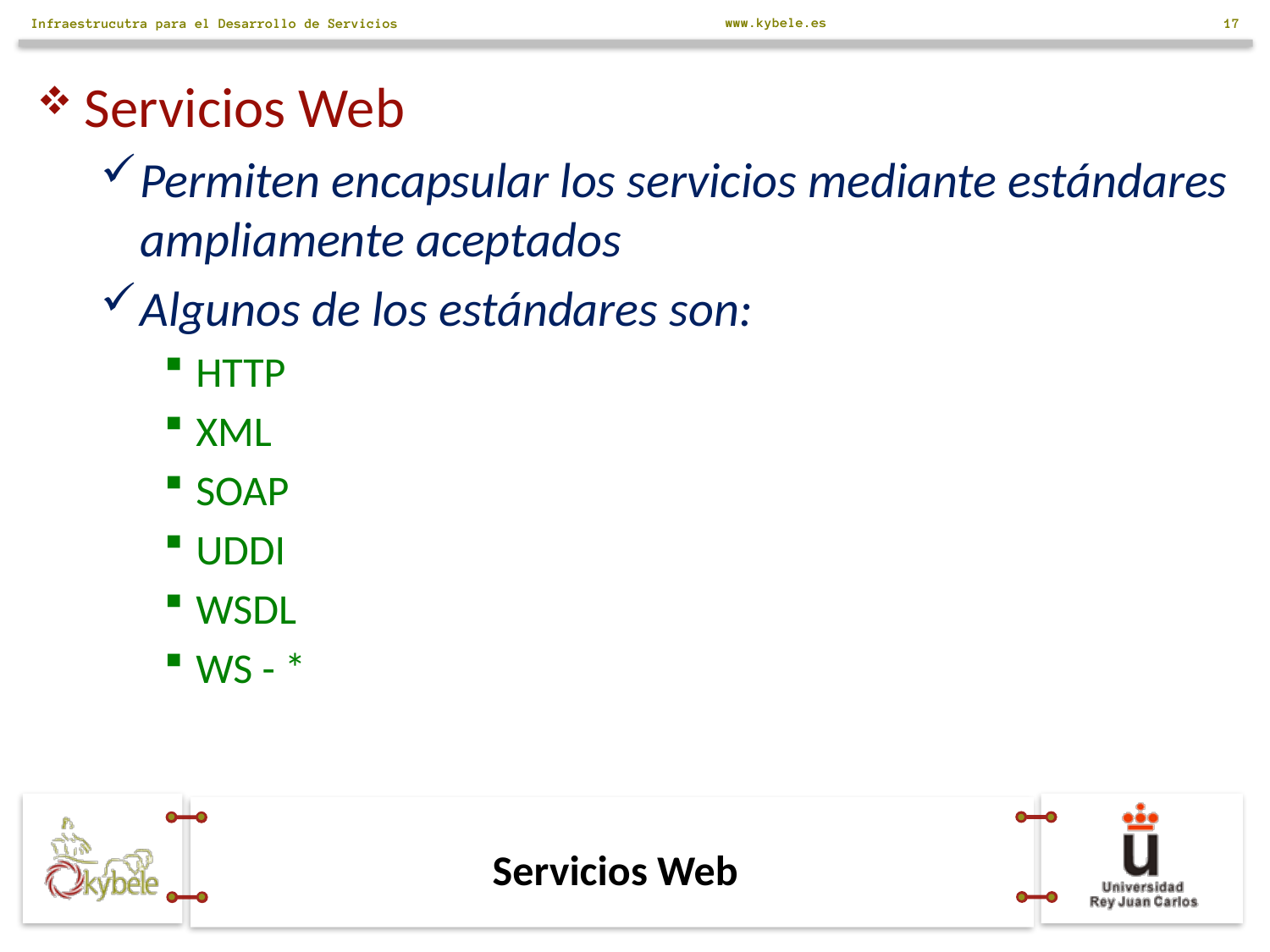

Infraestrucutra para el Desarrollo de Servicios
17
Servicios Web
Permiten encapsular los servicios mediante estándares ampliamente aceptados
Algunos de los estándares son:
HTTP
XML
SOAP
UDDI
WSDL
WS - *
# Servicios Web